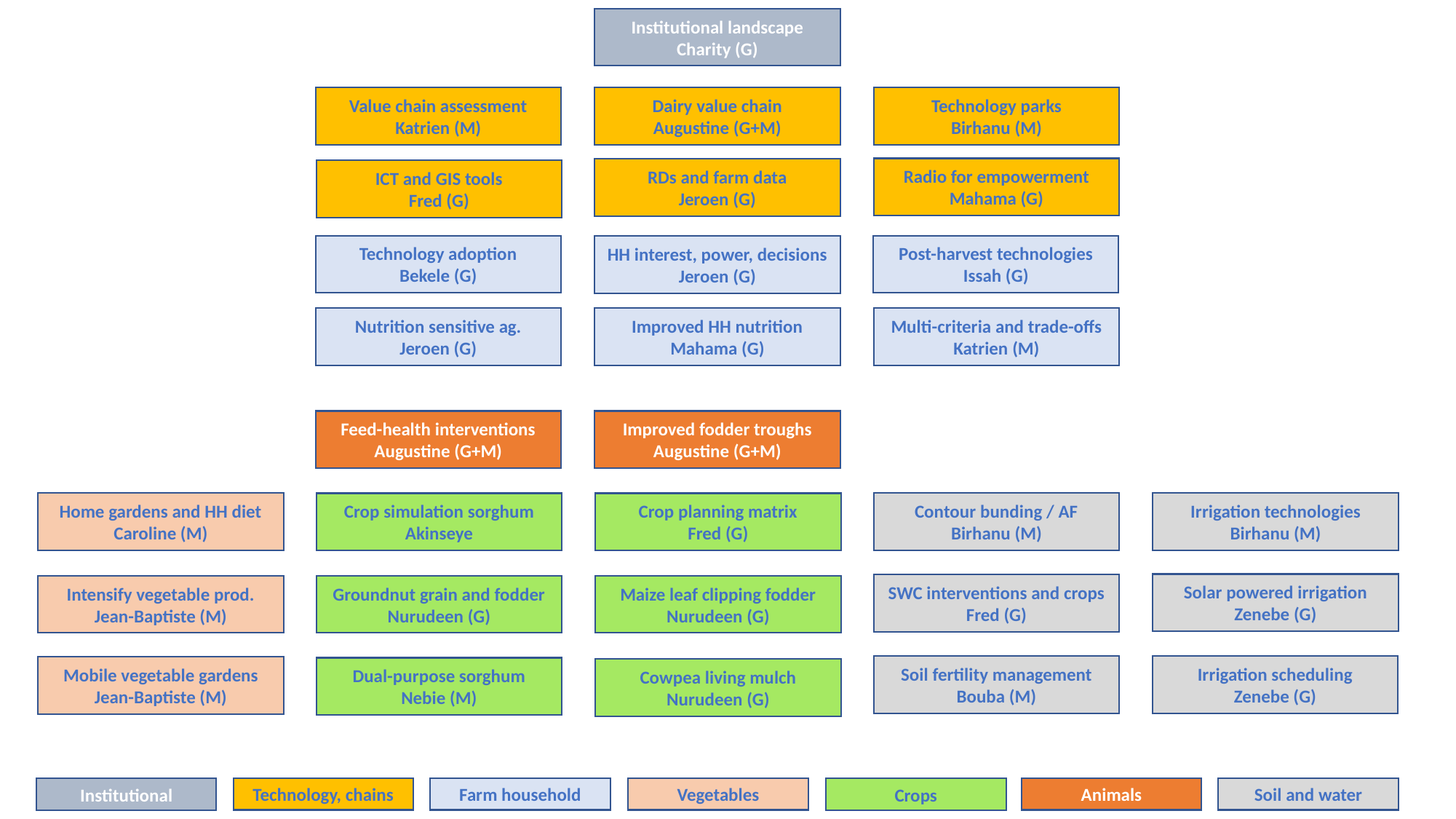

Institutional landscape
Charity (G)
Value chain assessment
Katrien (M)
Dairy value chain
Augustine (G+M)
Technology parks
Birhanu (M)
Radio for empowerment
Mahama (G)
RDs and farm data
Jeroen (G)
ICT and GIS tools
Fred (G)
Technology adoption
Bekele (G)
Post-harvest technologies
Issah (G)
HH interest, power, decisions
Jeroen (G)
Improved HH nutrition
Mahama (G)
Multi-criteria and trade-offs
Katrien (M)
Nutrition sensitive ag.
Jeroen (G)
Feed-health interventions
Augustine (G+M)
Improved fodder troughs
Augustine (G+M)
Home gardens and HH diet
Caroline (M)
Contour bunding / AF
Birhanu (M)
Irrigation technologies
Birhanu (M)
Crop simulation sorghum
Akinseye
Crop planning matrix
Fred (G)
Solar powered irrigation
Zenebe (G)
SWC interventions and crops
Fred (G)
Groundnut grain and fodder
Nurudeen (G)
Maize leaf clipping fodder
Nurudeen (G)
Intensify vegetable prod.
Jean-Baptiste (M)
Soil fertility management
Bouba (M)
Irrigation scheduling
Zenebe (G)
Mobile vegetable gardens
Jean-Baptiste (M)
Dual-purpose sorghum
Nebie (M)
Cowpea living mulch
Nurudeen (G)
Technology, chains
Farm household
Vegetables
Animals
Soil and water
Crops
Institutional